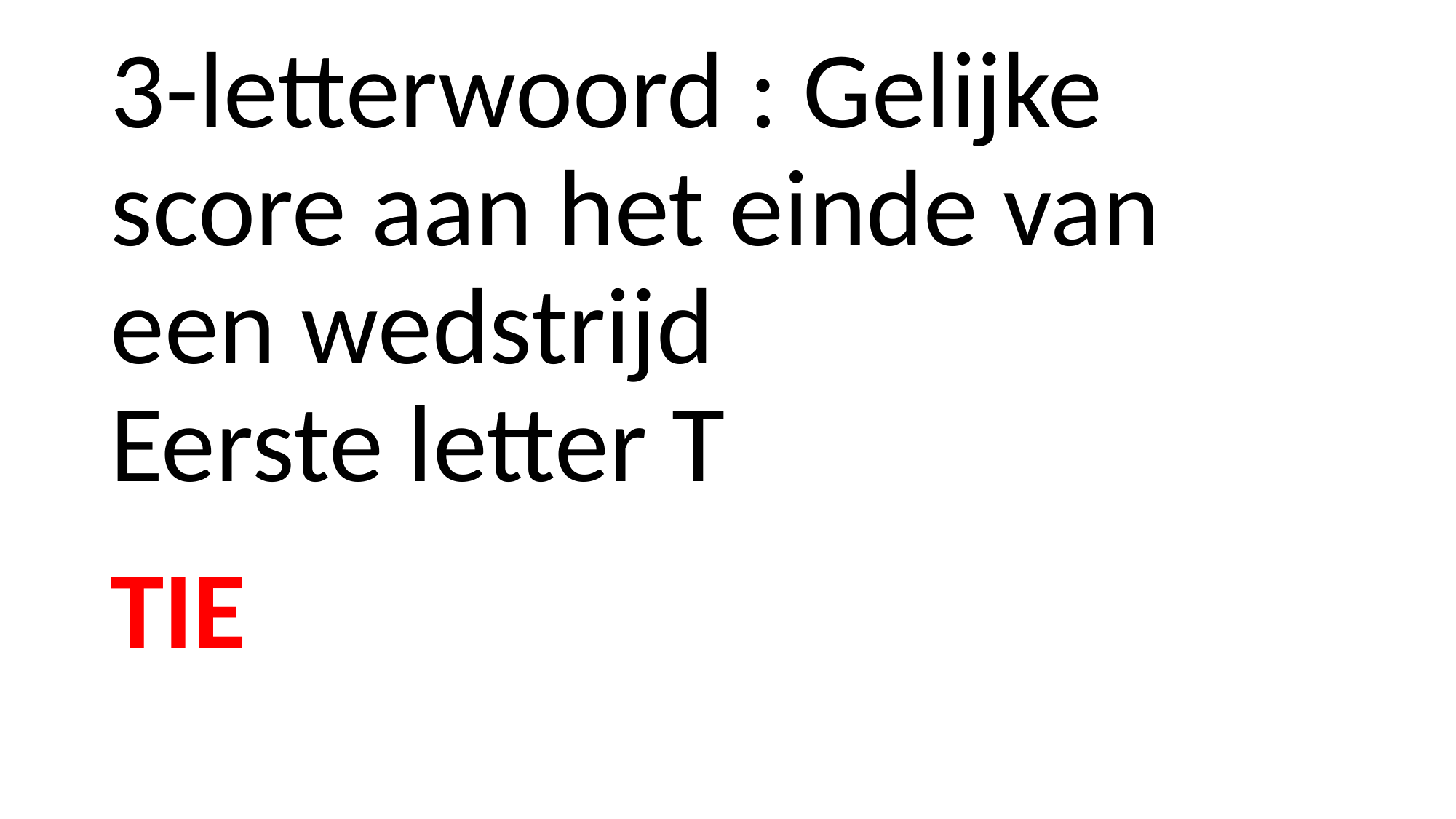

# 3-letterwoord : Gelijke score aan het einde van een wedstrijd Eerste letter T
TIE